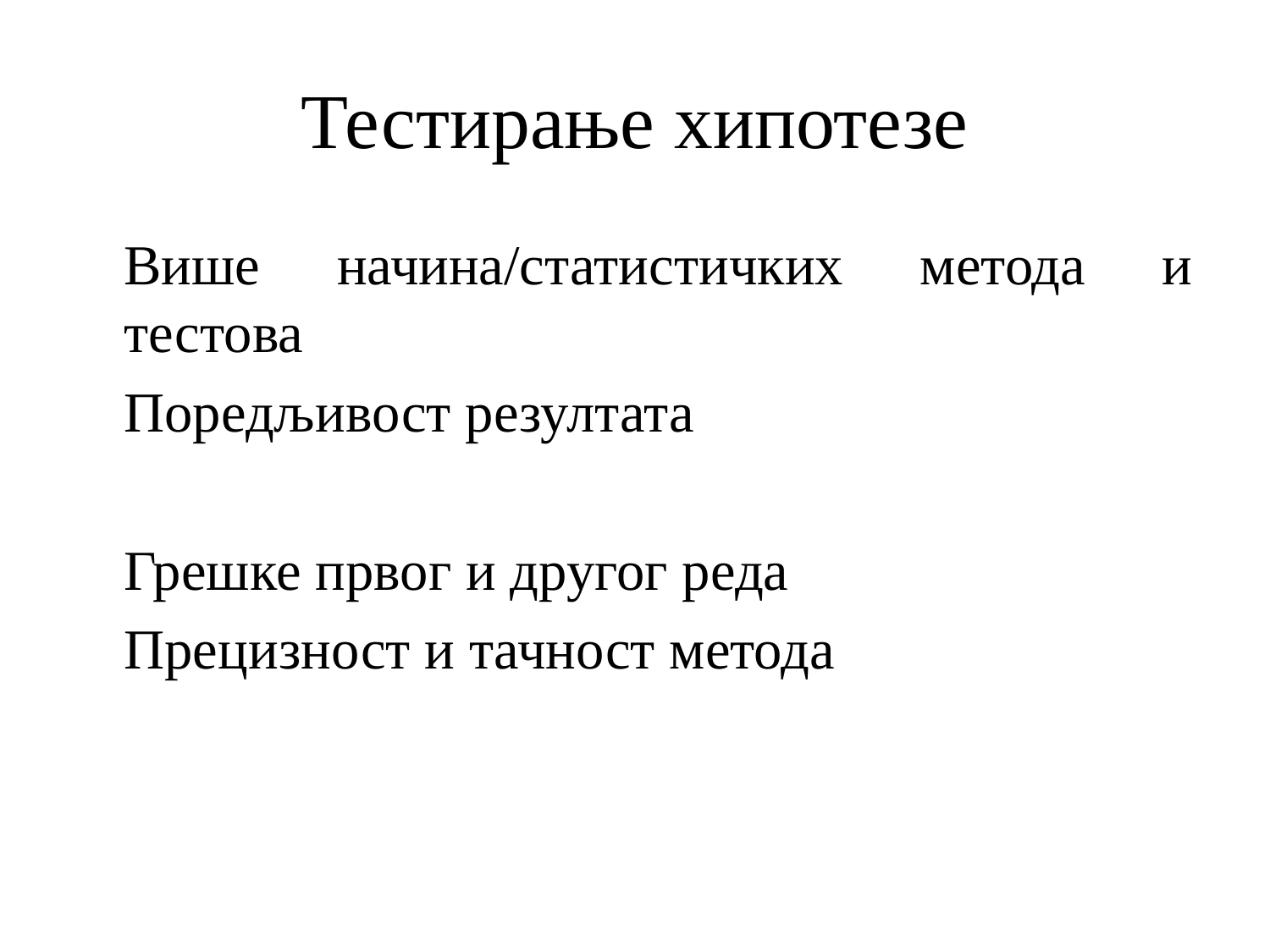

# Тестирање хипотезе
Више начина/статистичких метода и тестова
Поредљивост резултата

Грешке првог и другог реда
Прецизност и тачност метода